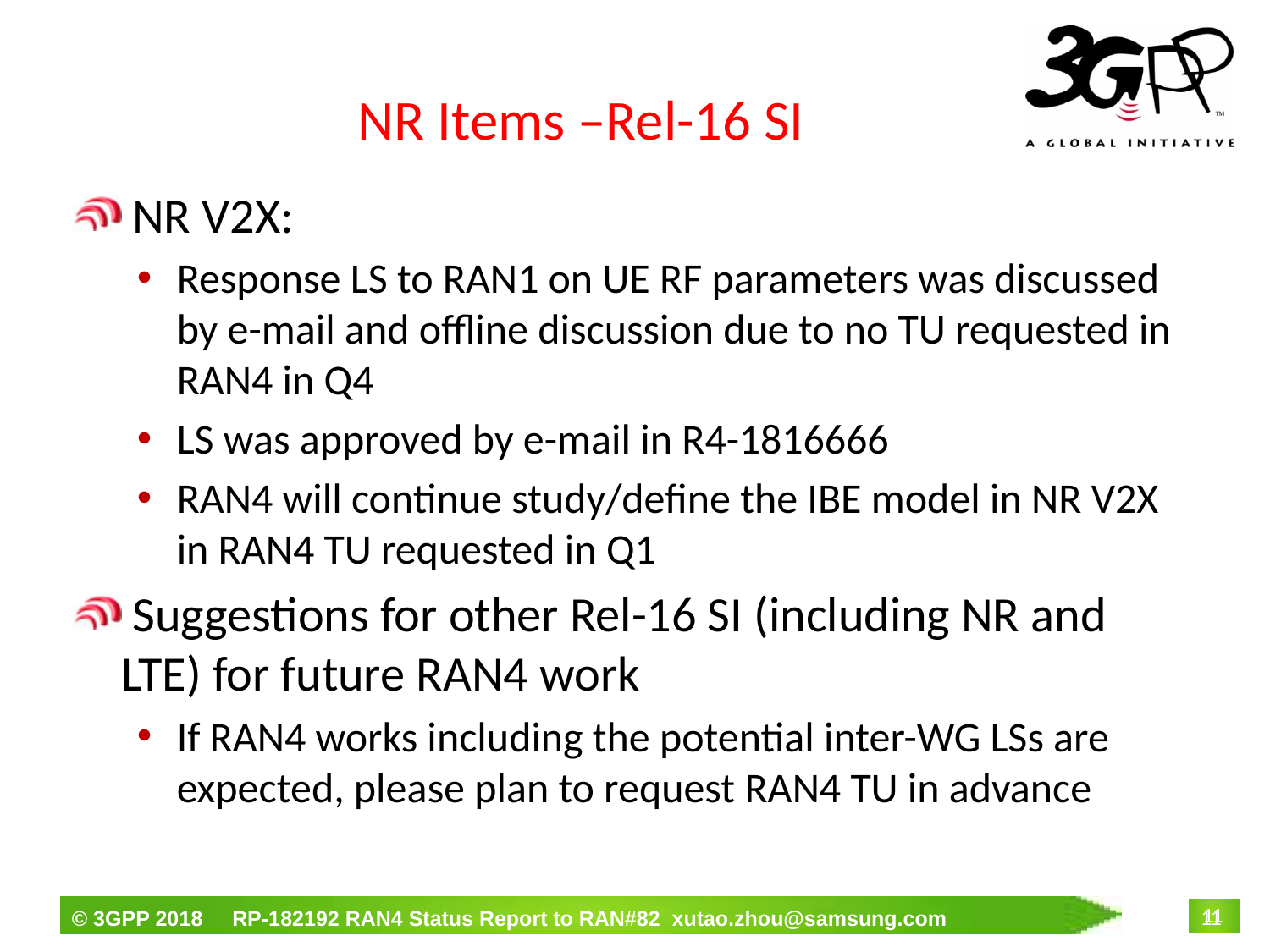

# NR Items –Rel-16 SI
 NR V2X:
Response LS to RAN1 on UE RF parameters was discussed by e-mail and offline discussion due to no TU requested in RAN4 in Q4
LS was approved by e-mail in R4-1816666
RAN4 will continue study/define the IBE model in NR V2X in RAN4 TU requested in Q1
 Suggestions for other Rel-16 SI (including NR and LTE) for future RAN4 work
If RAN4 works including the potential inter-WG LSs are expected, please plan to request RAN4 TU in advance

11